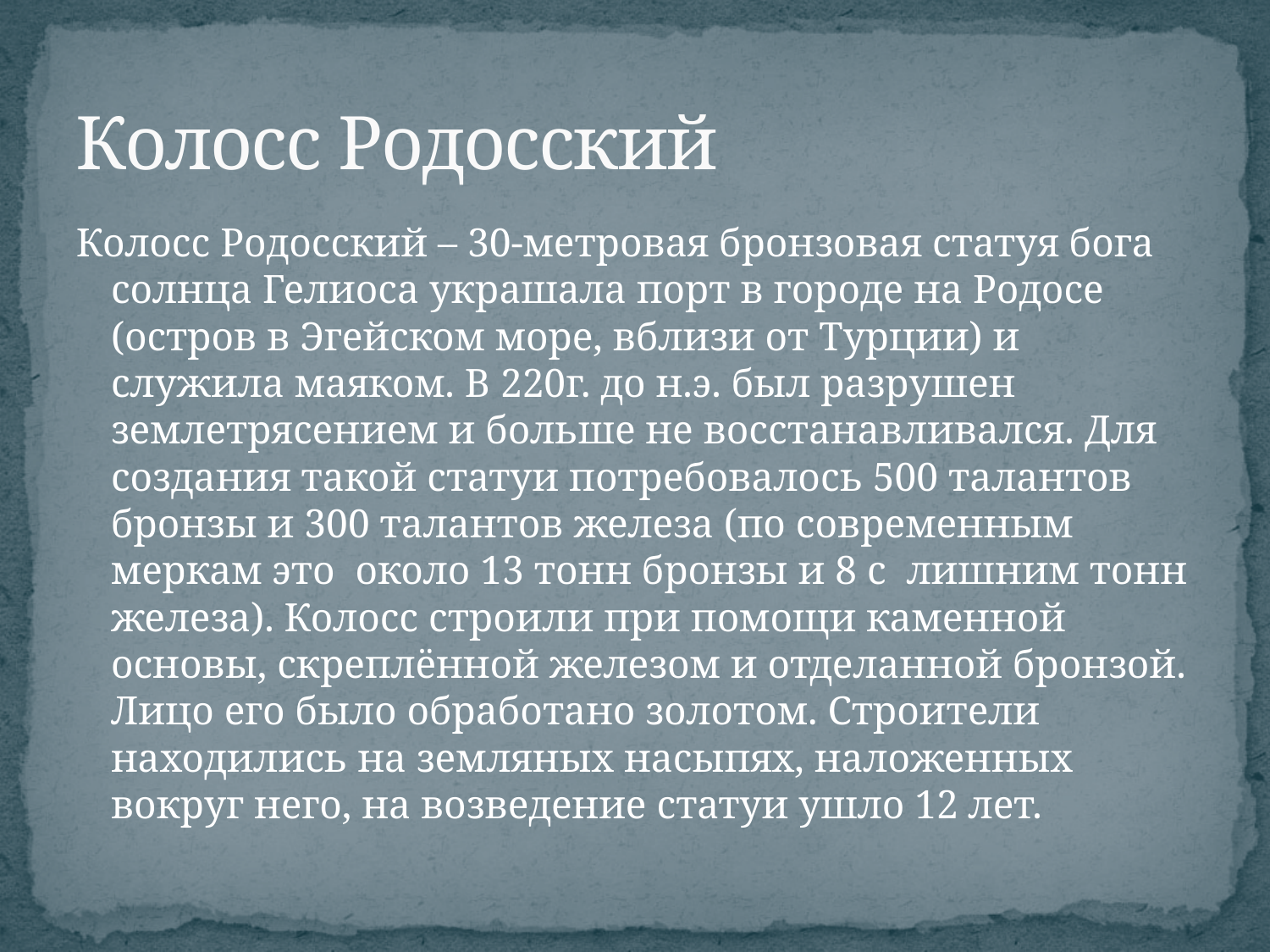

# Колосс Родосский
Колосс Родосский – 30-метровая бронзовая статуя бога солнца Гелиоса украшала порт в городе на Родосе (остров в Эгейском море, вблизи от Турции) и служила маяком. В 220г. до н.э. был разрушен землетрясением и больше не восстанавливался. Для создания такой статуи потребовалось 500 талантов бронзы и 300 талантов железа (по современным меркам это  около 13 тонн бронзы и 8 с  лишним тонн железа). Колосс строили при помощи каменной основы, скреплённой железом и отделанной бронзой. Лицо его было обработано золотом. Строители находились на земляных насыпях, наложенных вокруг него, на возведение статуи ушло 12 лет.